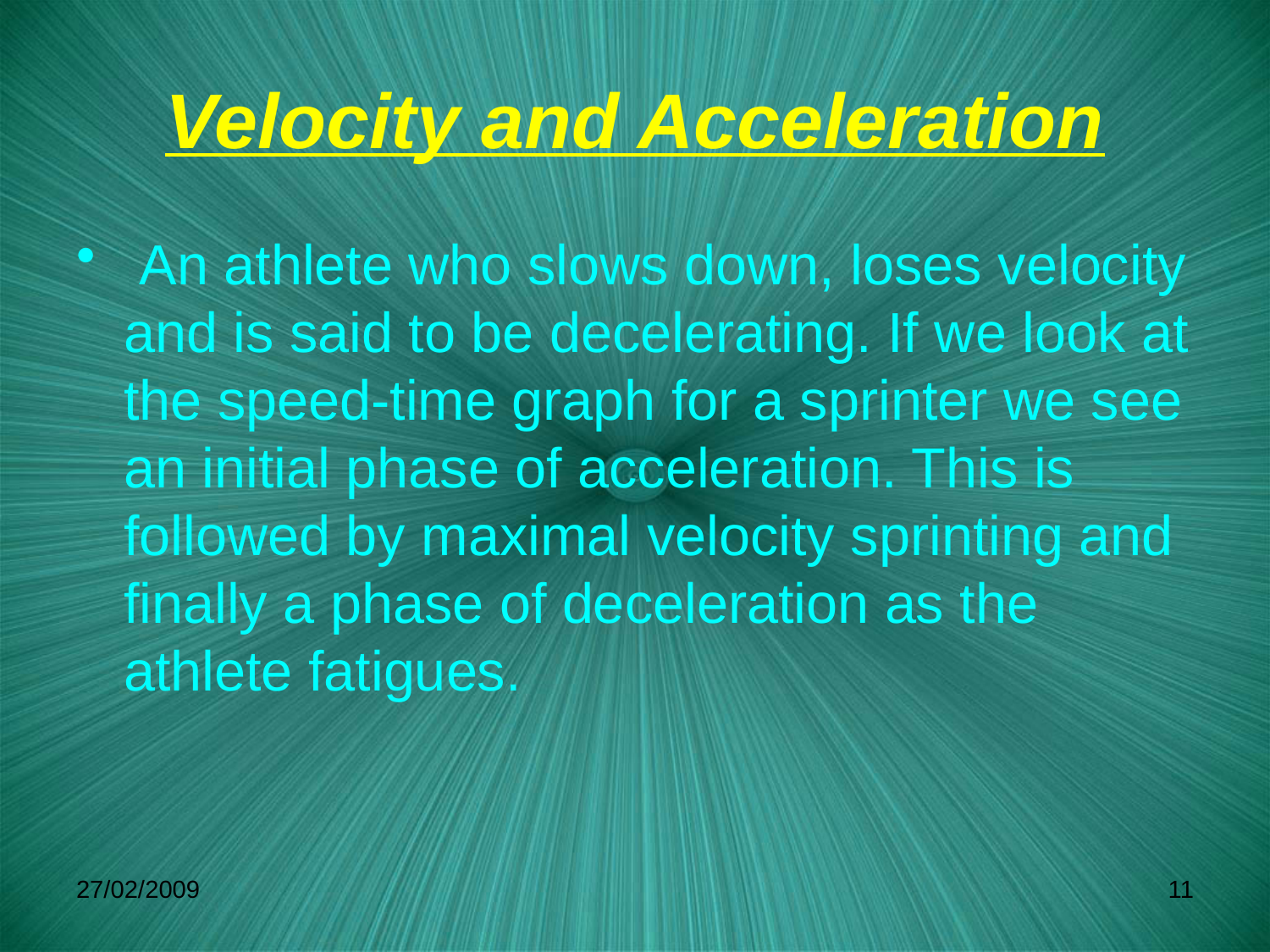

# Velocity and Acceleration
 An athlete who slows down, loses velocity and is said to be decelerating. If we look at the speed-time graph for a sprinter we see an initial phase of acceleration. This is followed by maximal velocity sprinting and finally a phase of deceleration as the athlete fatigues.
27/02/2009
11